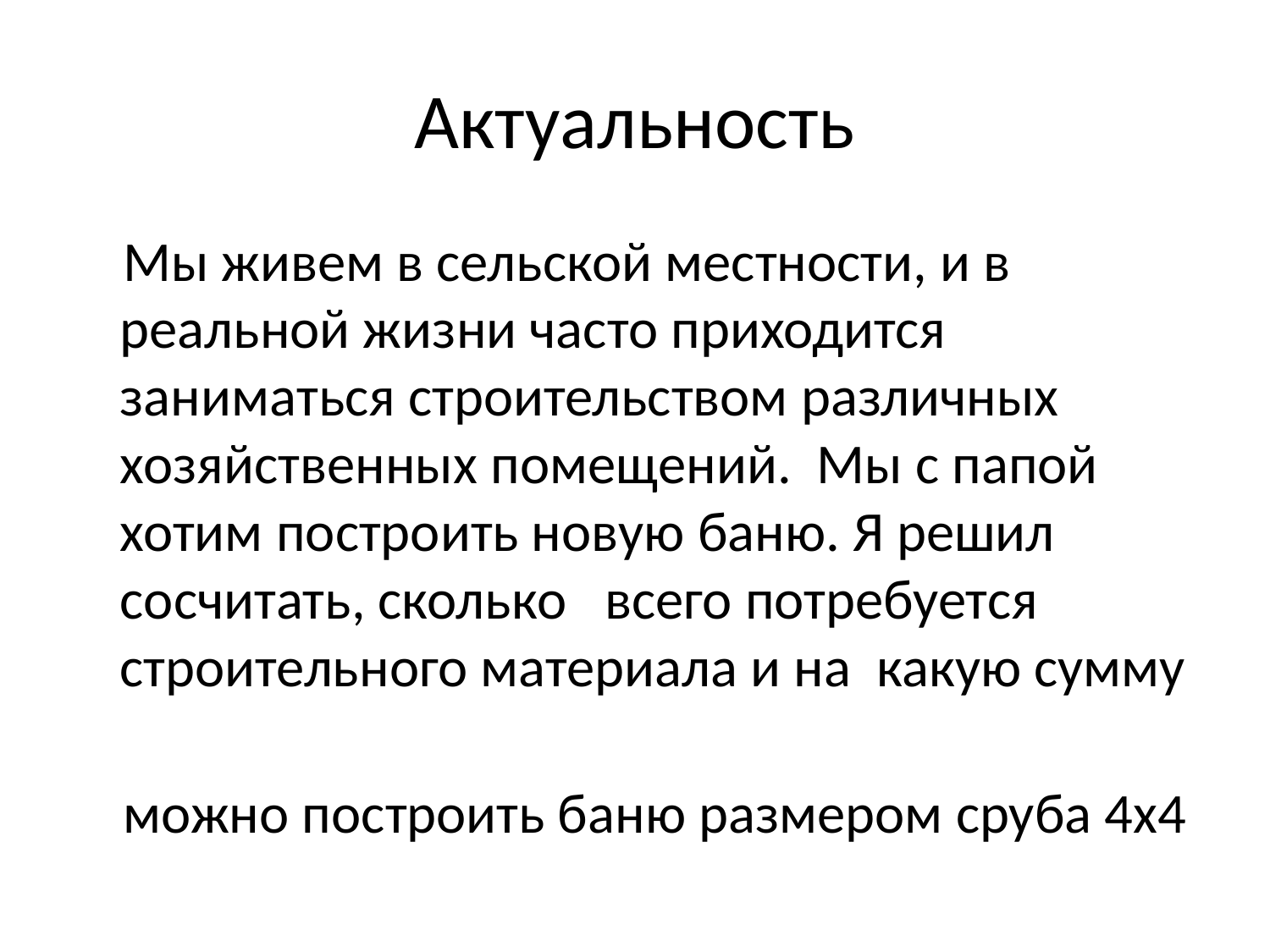

# Актуальность
    Мы живем в сельской местности, и в реальной жизни часто приходится заниматься строительством различных  хозяйственных помещений.  Мы с папой хотим построить новую баню. Я решил  сосчитать, сколько   всего потребуется строительного материала и на  какую сумму
    можно построить баню размером сруба 4х4